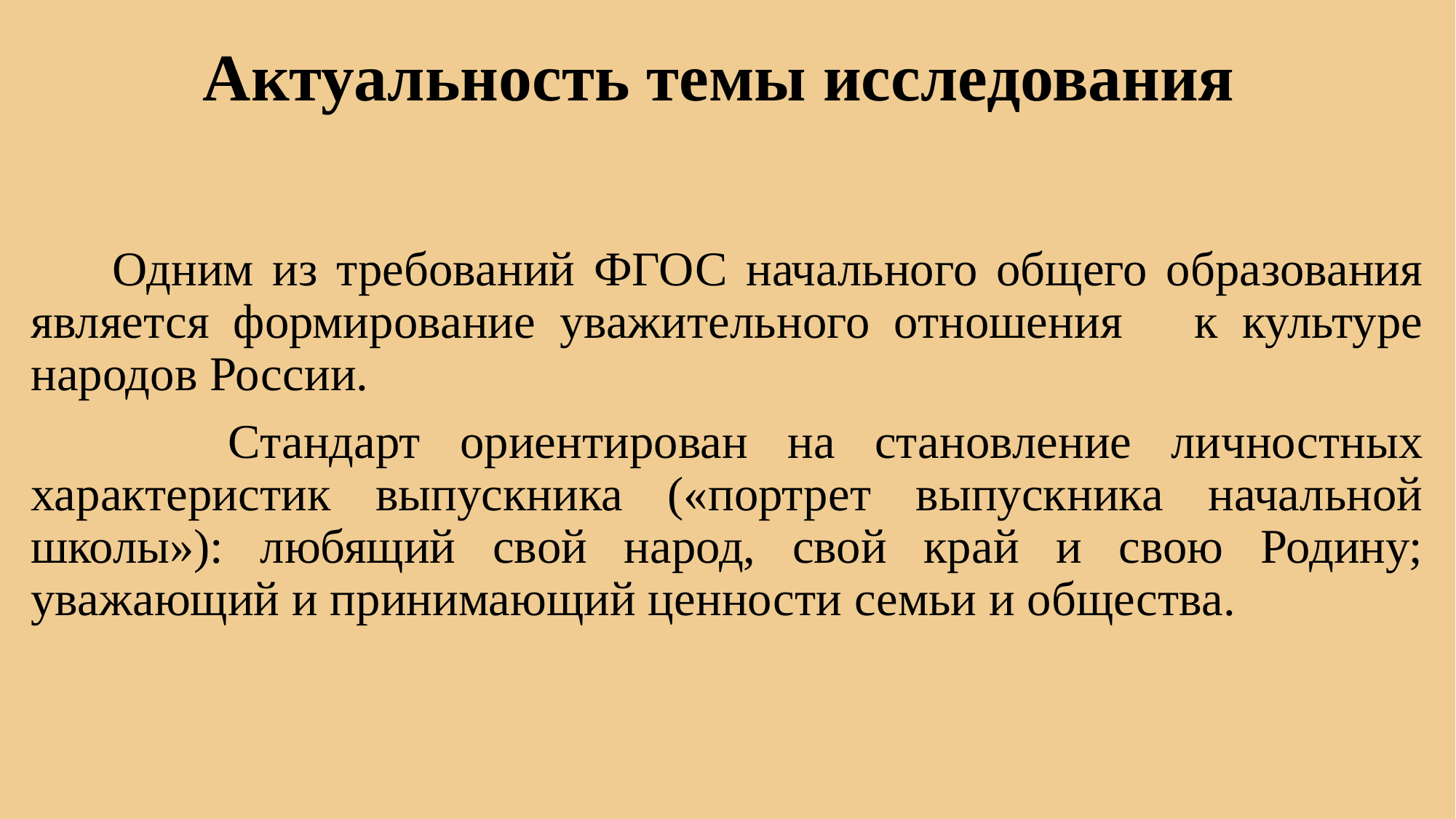

# Актуальность темы исследования

     Одним из требований ФГОС начального общего образования является формирование уважительного отношения   к культуре народов России.
     Стандарт ориентирован на становление личностных характеристик выпускника («портрет выпускника начальной школы»): любящий свой народ, свой край и свою Родину; уважающий и принимающий ценности семьи и общества.